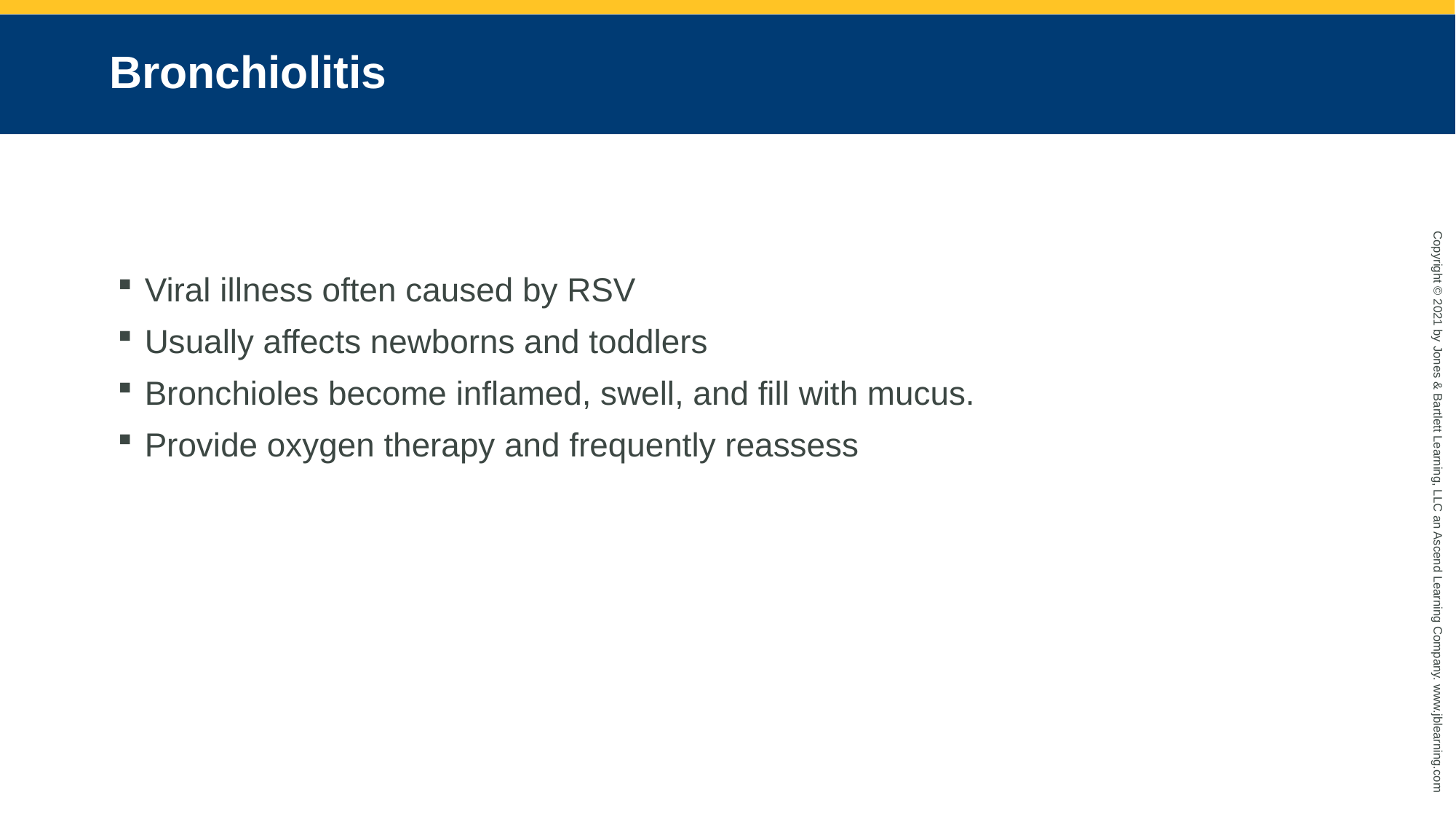

# Bronchiolitis
Viral illness often caused by RSV
Usually affects newborns and toddlers
Bronchioles become inflamed, swell, and fill with mucus.
Provide oxygen therapy and frequently reassess